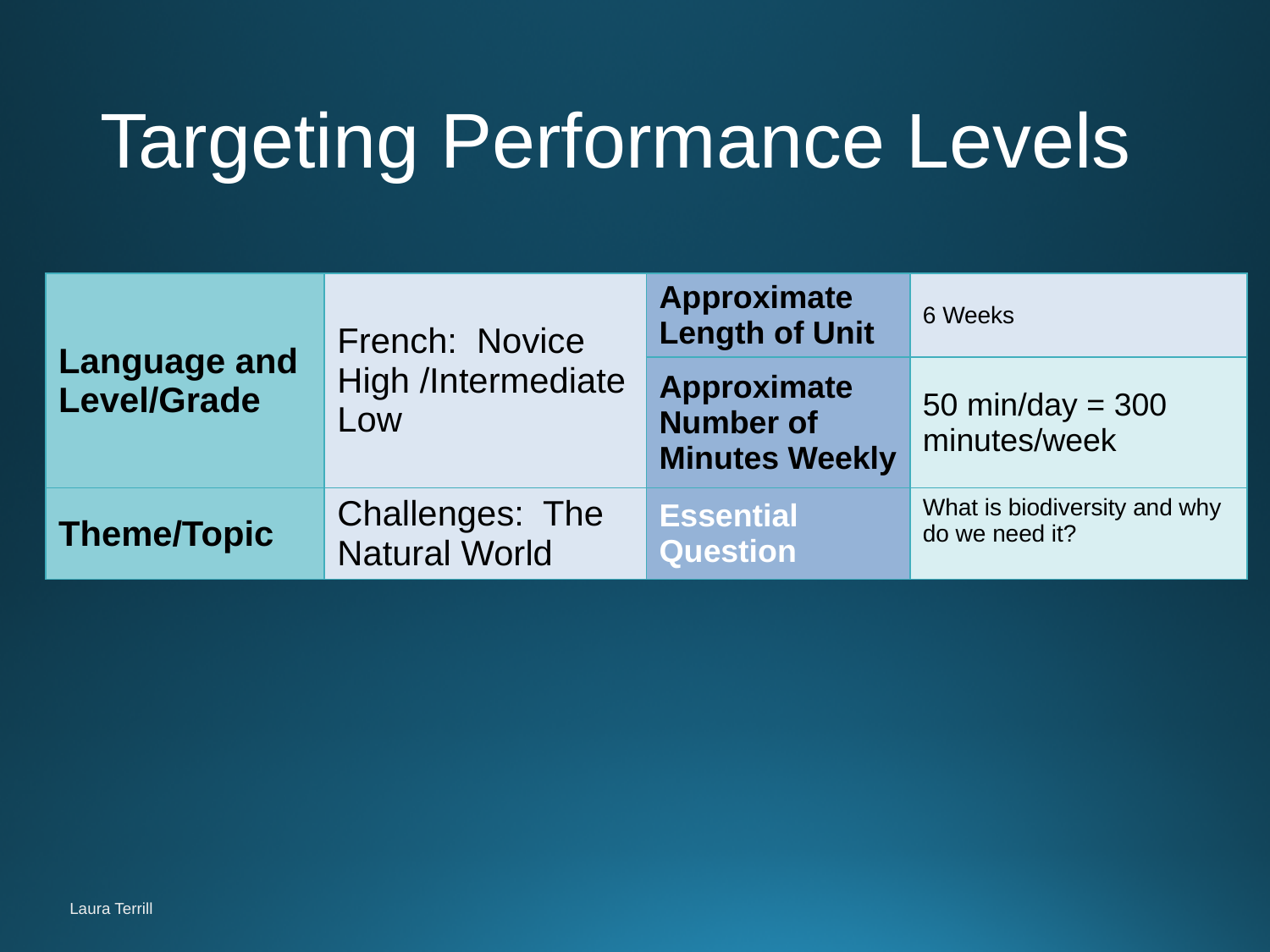

# Targeting Performance Levels
| Language and Level/Grade | French: Novice High /Intermediate Low | Approximate Length of Unit | 6 Weeks |
| --- | --- | --- | --- |
|  |  | Approximate Number of Minutes Weekly | 50 min/day = 300 minutes/week |
| Theme/Topic | Challenges: The Natural World | Essential Question | What is biodiversity and why do we need it? |
Laura Terrill